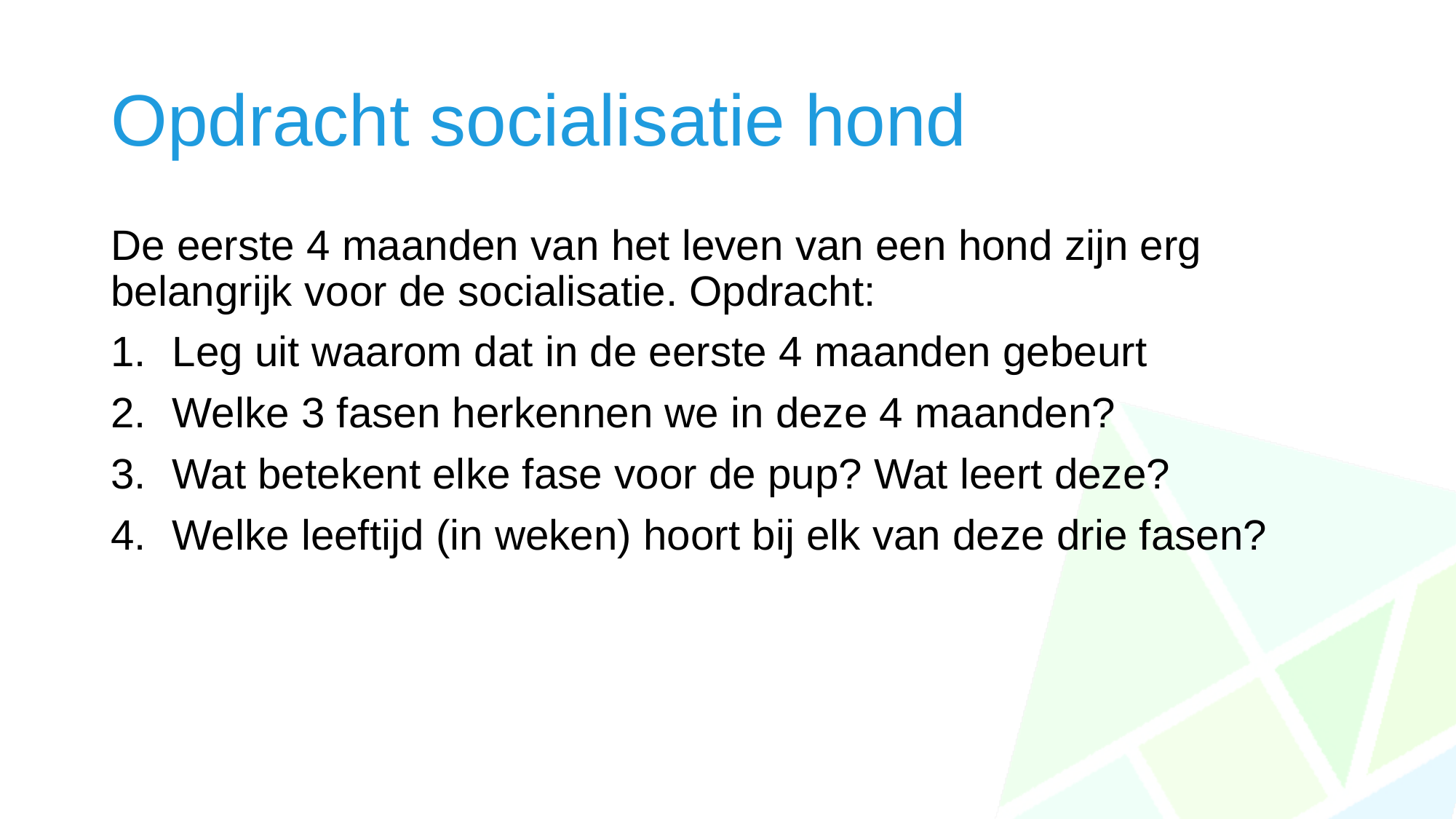

# Opdracht socialisatie hond
De eerste 4 maanden van het leven van een hond zijn erg belangrijk voor de socialisatie. Opdracht:
Leg uit waarom dat in de eerste 4 maanden gebeurt
Welke 3 fasen herkennen we in deze 4 maanden?
Wat betekent elke fase voor de pup? Wat leert deze?
Welke leeftijd (in weken) hoort bij elk van deze drie fasen?